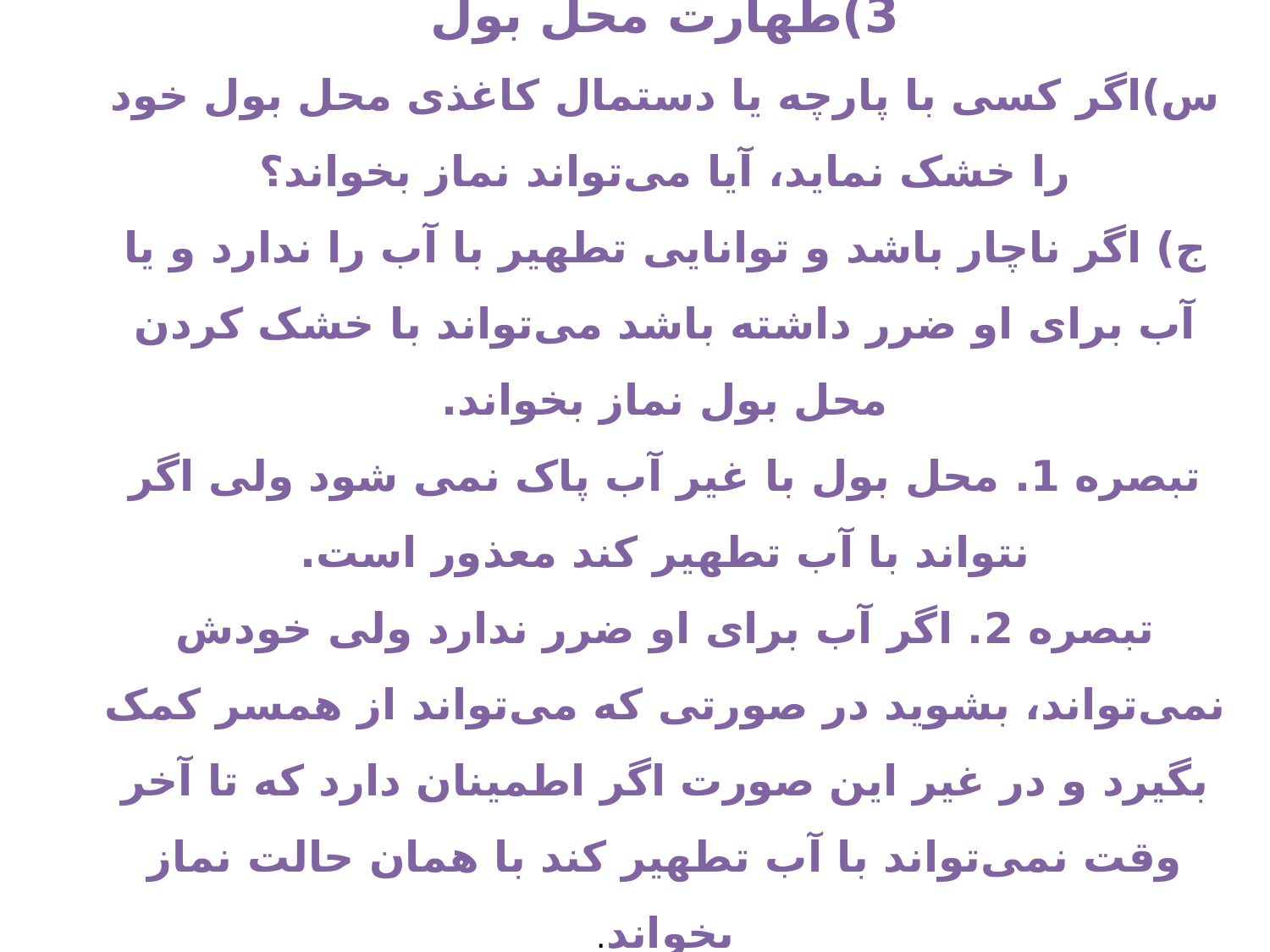

3)طهارت محل بول
س)اگر کسی با پارچه یا دستمال کاغذی محل بول خود را خشک نماید، آیا مى‌تواند نماز بخواند؟
ج) اگر ناچار باشد و توانایى تطهیر با آب را ندارد و یا آب براى او ضرر داشته باشد مى‌تواند با خشک کردن محل بول نماز بخواند.
تبصره 1. محل بول با غیر آب پاک نمى شود ولى اگر نتواند با آب تطهیر کند معذور است.
تبصره 2. اگر آب برای او ضرر ندارد ولی خودش نمی‌تواند، بشوید در صورتی که می‌تواند از همسر کمک بگیرد و در غیر این صورت اگر اطمینان دارد که تا آخر وقت نمی‌تواند با آب تطهیر کند با همان حالت نماز بخواند.